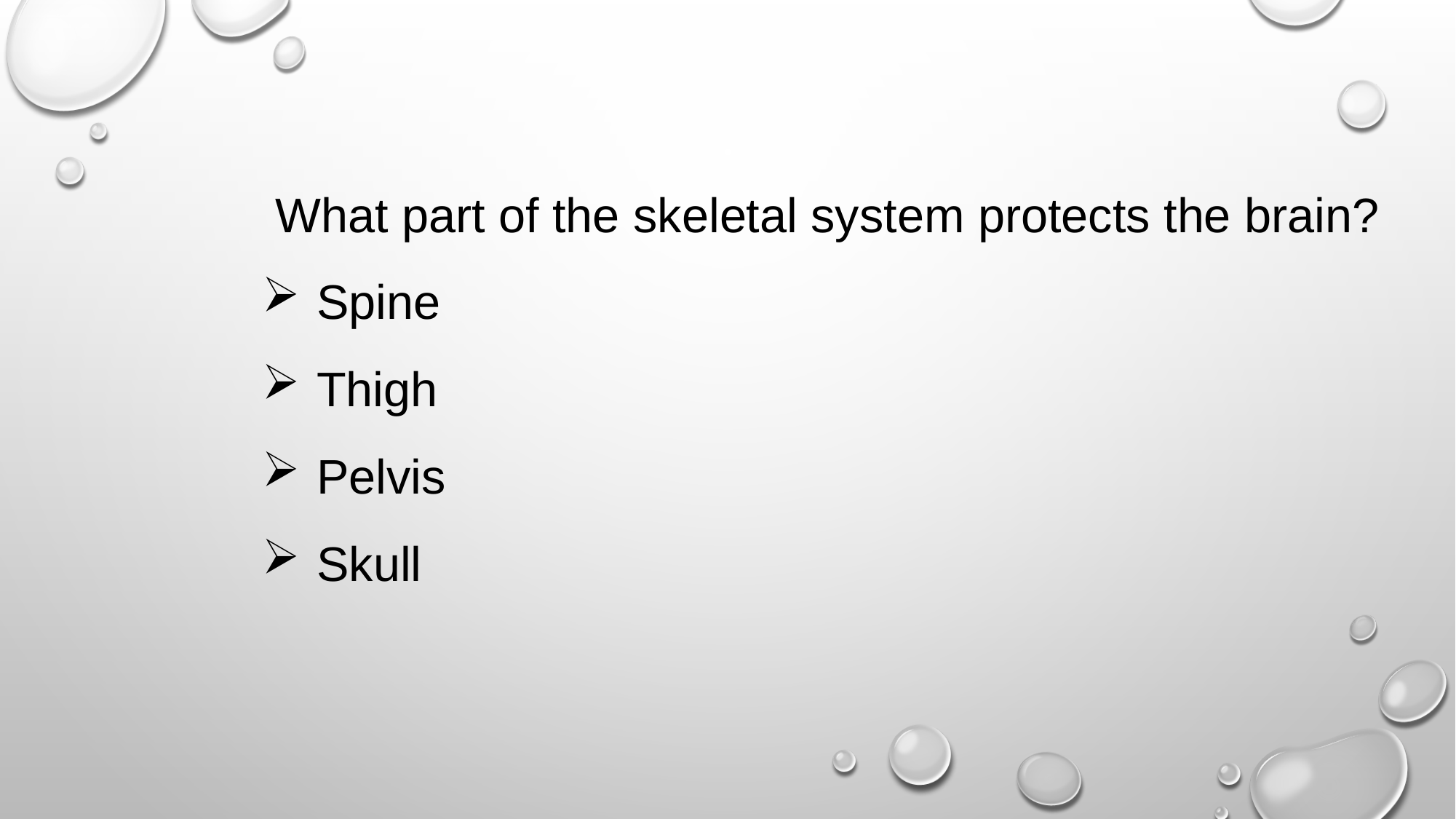

What part of the skeletal system protects the brain?
Spine
Thigh
Pelvis
Skull